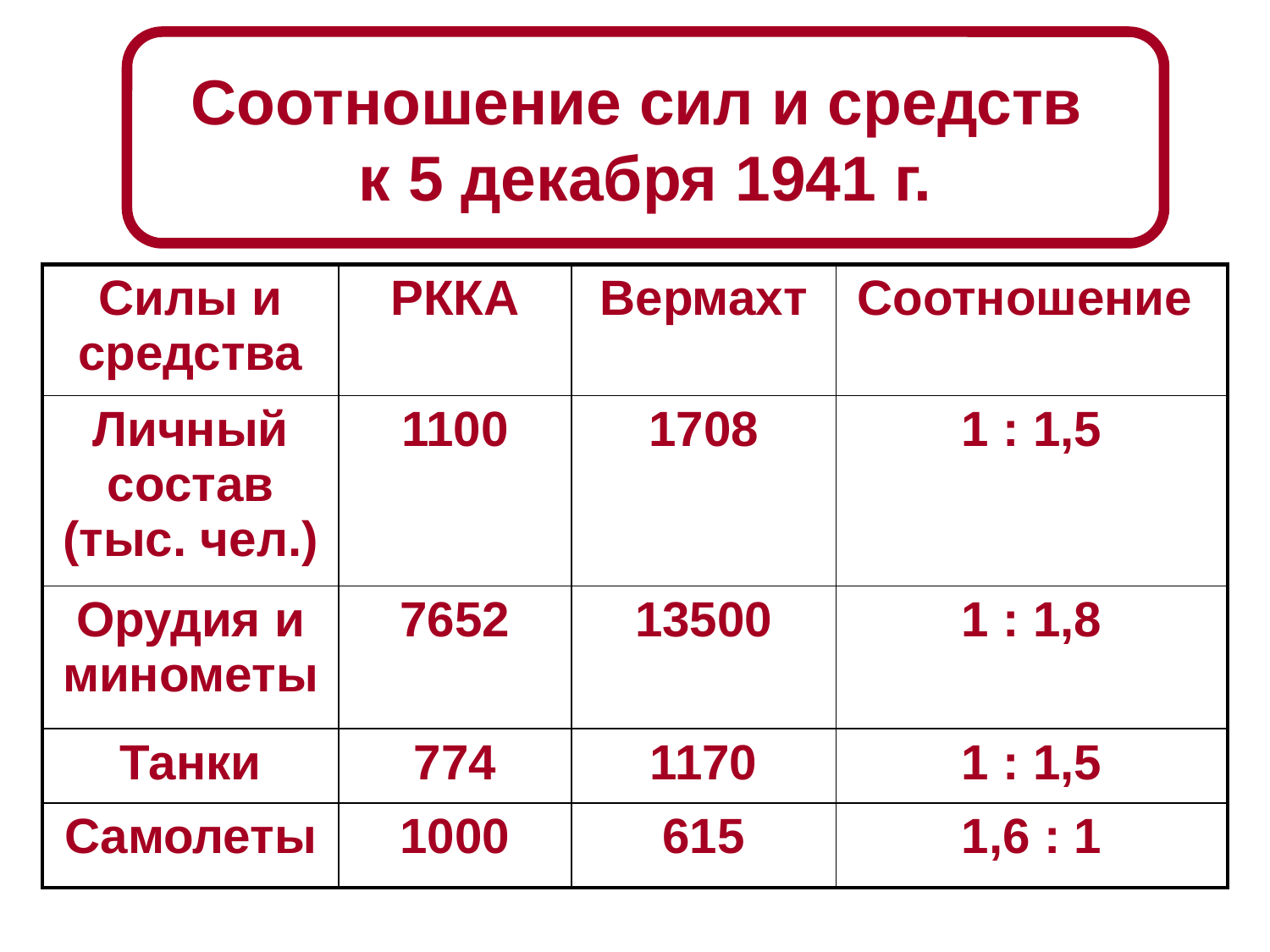

Соотношение сил и средств
к 5 декабря 1941 г.
| Силы и средства | РККА | Вермахт | Соотношение |
| --- | --- | --- | --- |
| Личный состав (тыс. чел.) | 1100 | 1708 | 1 : 1,5 |
| Орудия и минометы | 7652 | 13500 | 1 : 1,8 |
| Танки | 774 | 1170 | 1 : 1,5 |
| Самолеты | 1000 | 615 | 1,6 : 1 |